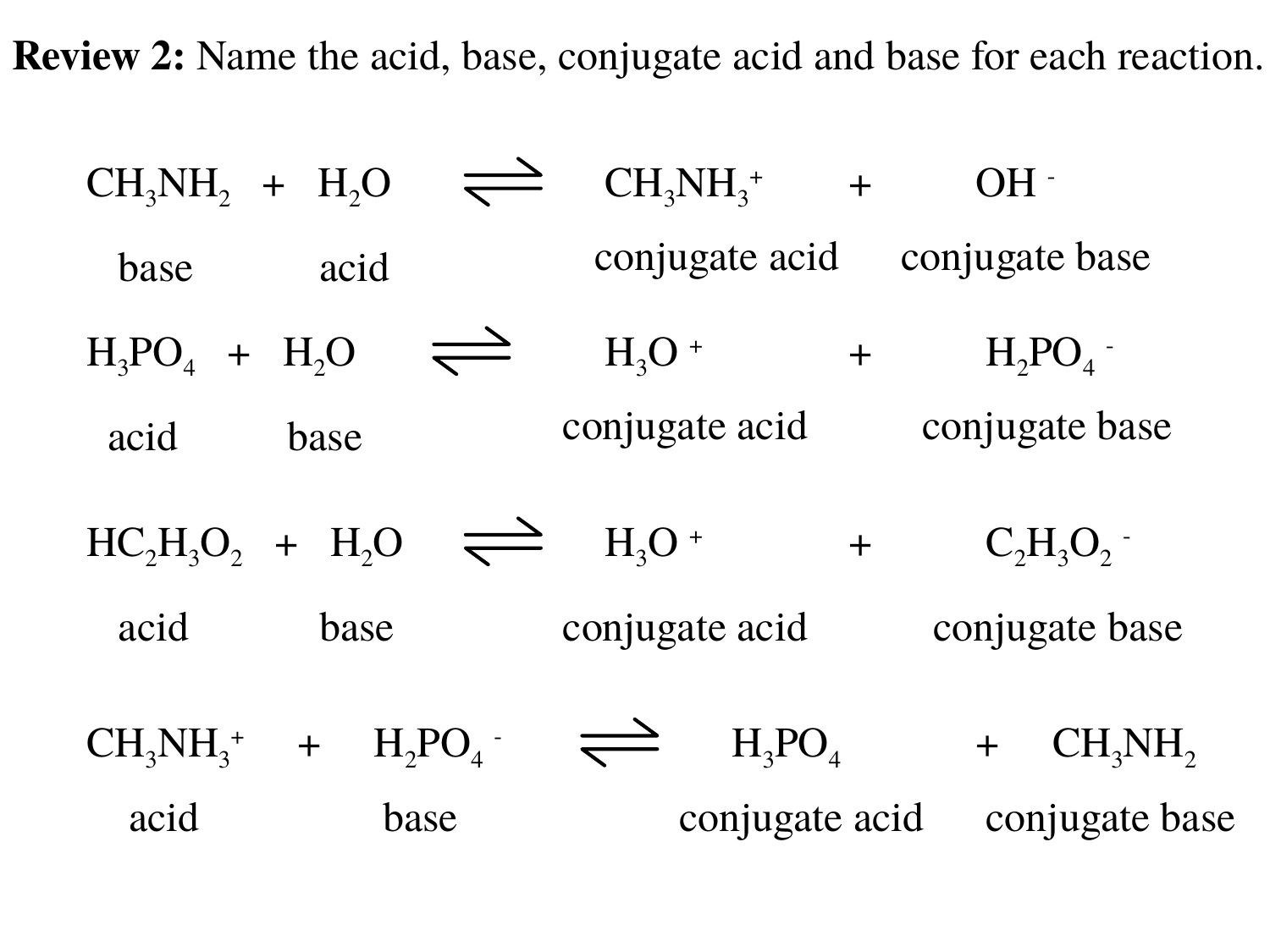

Review 2: Name the acid, base, conjugate acid and base for each reaction.
CH3NH2   +   H2O 		 CH3NH3+    	+   	OH -

conjugate acid
conjugate base
base
acid
H3PO4   +   H2O 		 H3O +    	+	 H2PO4 -

conjugate acid
conjugate base
acid
base
HC2H3O2   +   H2O 		 H3O +    	+	 C2H3O2 -

acid
base
conjugate acid
conjugate base
CH3NH3+     +     H2PO4 - 	  	 H3PO4    	+     CH3NH2

acid
base
conjugate acid
conjugate base